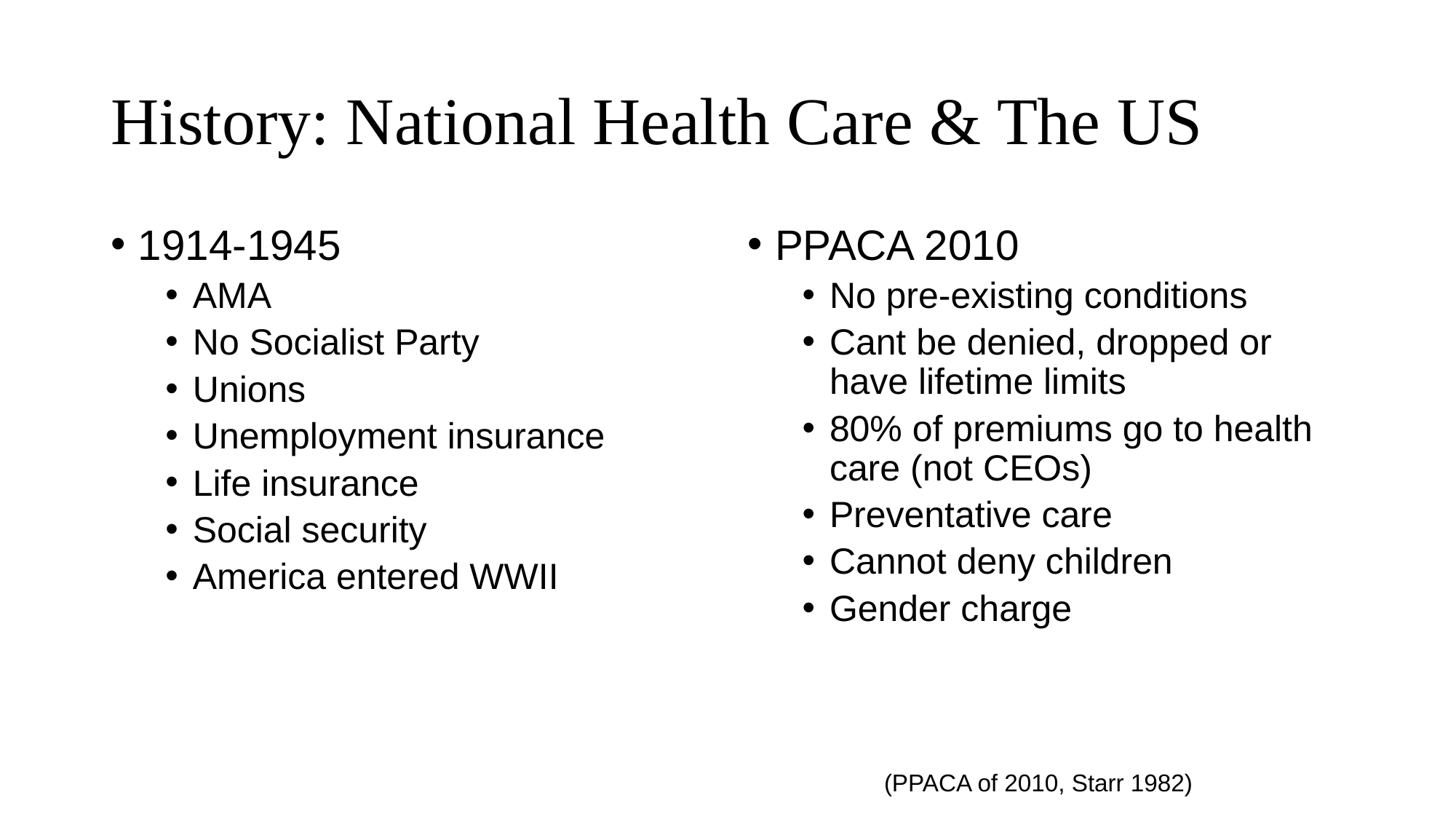

# History: National Health Care & The US
1914-1945
AMA
No Socialist Party
Unions
Unemployment insurance
Life insurance
Social security
America entered WWII
PPACA 2010
No pre-existing conditions
Cant be denied, dropped or have lifetime limits
80% of premiums go to health care (not CEOs)
Preventative care
Cannot deny children
Gender charge
(PPACA of 2010, Starr 1982)